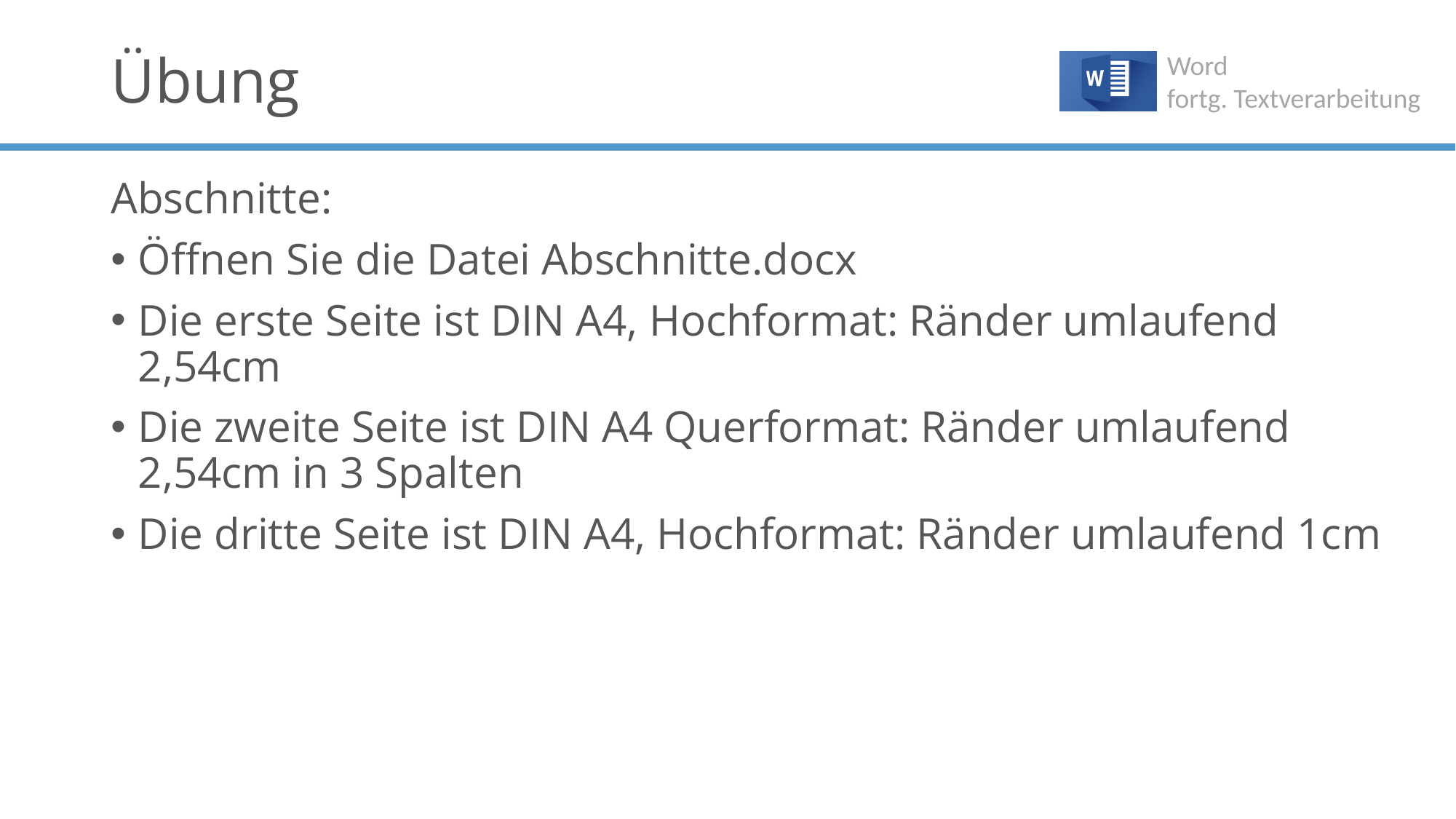

# Übung
Abschnitte:
Öffnen Sie die Datei Abschnitte.docx
Die erste Seite ist DIN A4, Hochformat: Ränder umlaufend 2,54cm
Die zweite Seite ist DIN A4 Querformat: Ränder umlaufend 2,54cm in 3 Spalten
Die dritte Seite ist DIN A4, Hochformat: Ränder umlaufend 1cm